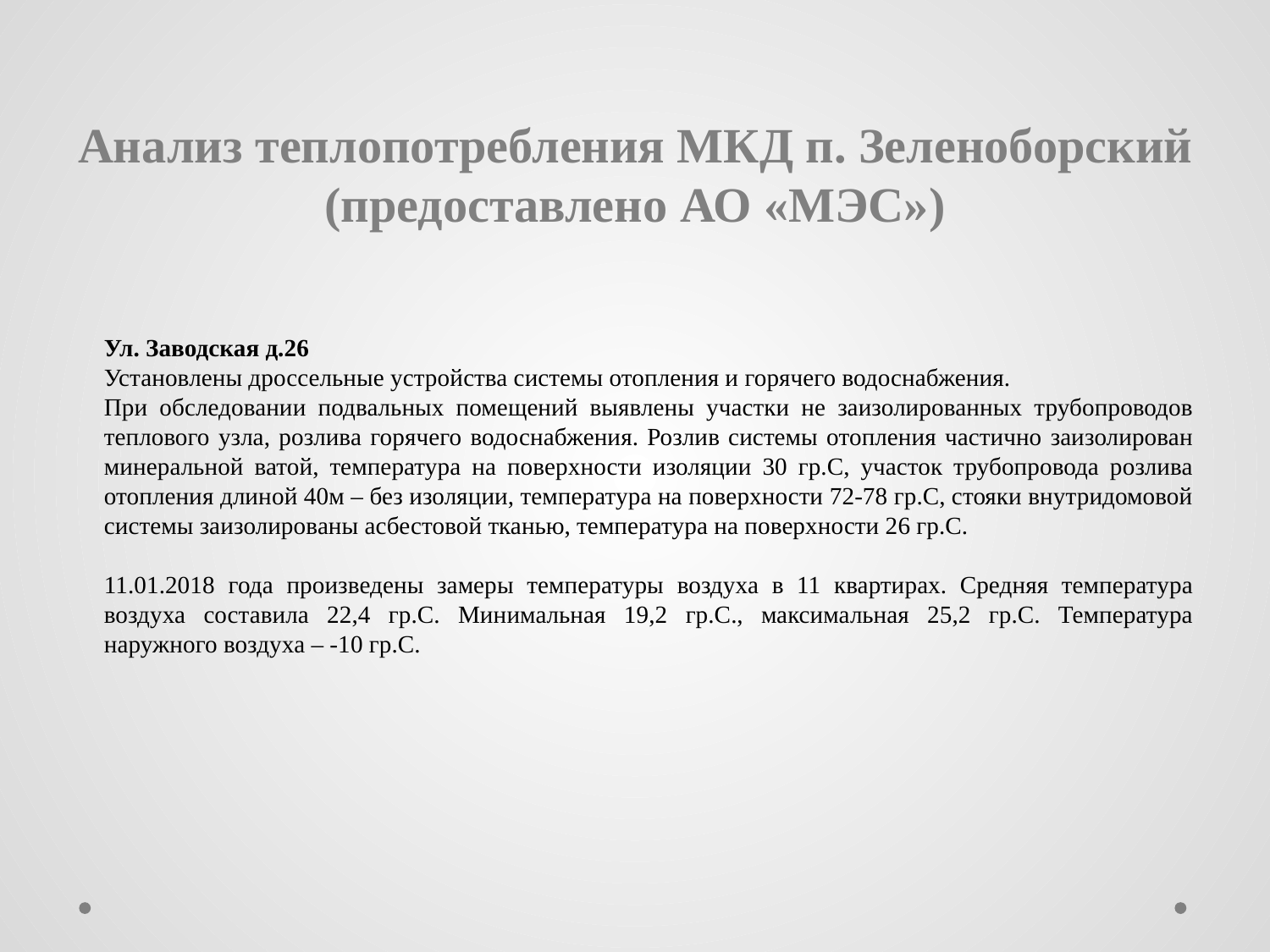

# Анализ теплопотребления МКД п. Зеленоборский (предоставлено АО «МЭС»)
Ул. Заводская д.26
Установлены дроссельные устройства системы отопления и горячего водоснабжения.
При обследовании подвальных помещений выявлены участки не заизолированных трубопроводов теплового узла, розлива горячего водоснабжения. Розлив системы отопления частично заизолирован минеральной ватой, температура на поверхности изоляции 30 гр.С, участок трубопровода розлива отопления длиной 40м – без изоляции, температура на поверхности 72-78 гр.С, стояки внутридомовой системы заизолированы асбестовой тканью, температура на поверхности 26 гр.С.

11.01.2018 года произведены замеры температуры воздуха в 11 квартирах. Средняя температура воздуха составила 22,4 гр.С. Минимальная 19,2 гр.С., максимальная 25,2 гр.С. Температура наружного воздуха – -10 гр.С.